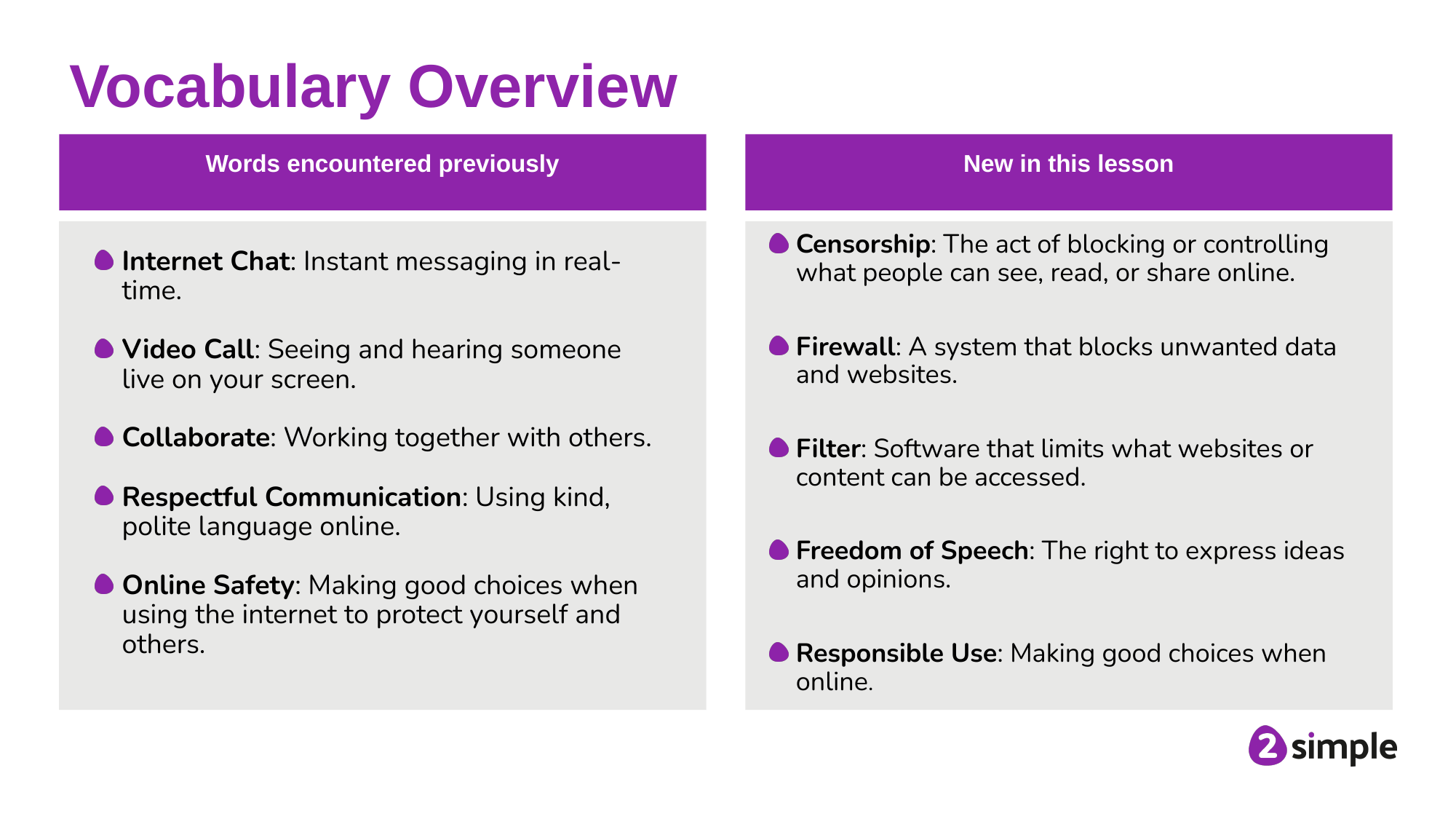

# Vocabulary Overview
Words encountered previously
New in this lesson

Censorship: The act of blocking or controlling what people can see, read, or share online.

Firewall: A system that blocks unwanted data and websites.

Filter: Software that limits what websites or content can be accessed.

Freedom of Speech: The right to express ideas and opinions.

Responsible Use: Making good choices when online.
Internet Chat: Instant messaging in real-time.​

Video Call: Seeing and hearing someone live on your screen.​

Collaborate: Working together with others.​

Respectful Communication: Using kind, polite language online.​

Online Safety: Making good choices when using the internet to protect yourself and others.​